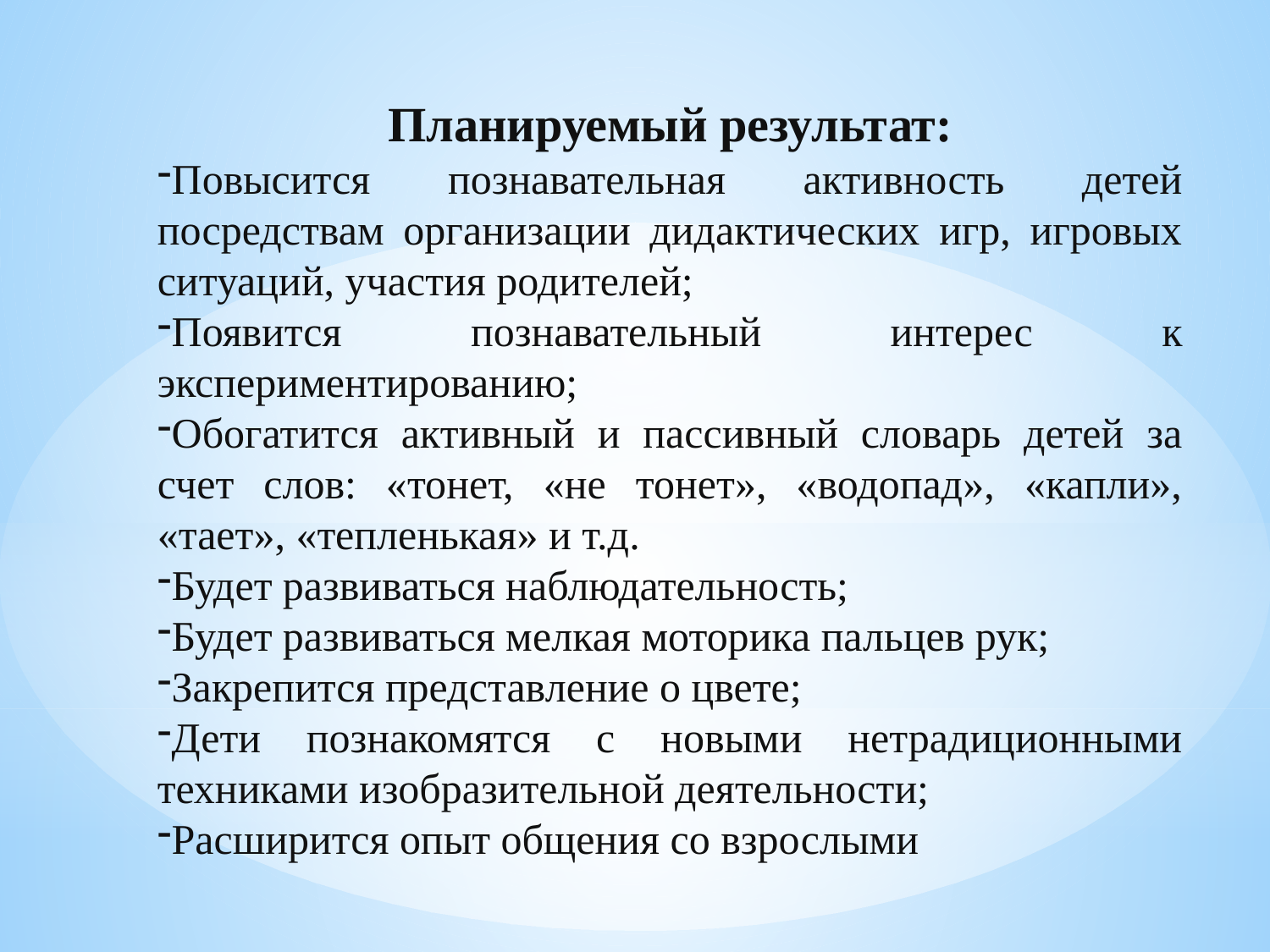

Планируемый результат:
Повысится познавательная активность детей посредствам организации дидактических игр, игровых ситуаций, участия родителей;
Появится познавательный интерес к экспериментированию;
Обогатится активный и пассивный словарь детей за счет слов: «тонет, «не тонет», «водопад», «капли», «тает», «тепленькая» и т.д.
Будет развиваться наблюдательность;
Будет развиваться мелкая моторика пальцев рук;
Закрепится представление о цвете;
Дети познакомятся с новыми нетрадиционными техниками изобразительной деятельности;
Расширится опыт общения со взрослыми